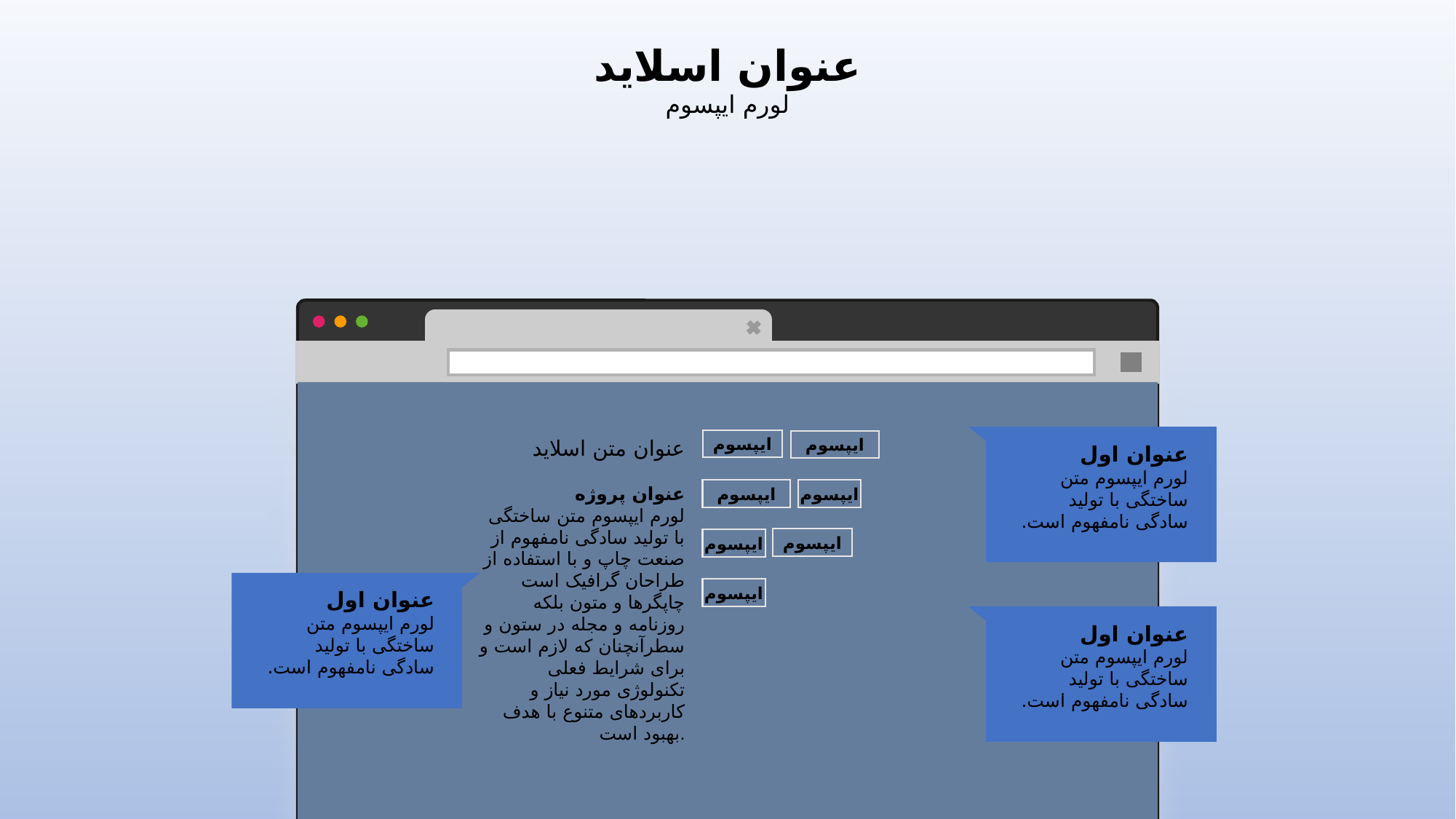

عنوان اسلاید
لورم ایپسوم

عنوان متن اسلاید

عنوان پروژه
لورم ایپسوم متن ساختگی با تولید سادگی نامفهوم از صنعت چاپ و با استفاده از طراحان گرافیک است چاپگرها و متون بلکه روزنامه و مجله در ستون و سطرآنچنان که لازم است و برای شرایط فعلی تکنولوژی مورد نیاز و کاربردهای متنوع با هدف بهبود است.

عنوان اول
لورم ایپسوم متن ساختگی با تولید سادگی نامفهوم است.
ایپسوم
ایپسوم
ایپسوم
ایپسوم
ایپسوم
ایپسوم
ایپسوم

عنوان اول
لورم ایپسوم متن ساختگی با تولید سادگی نامفهوم است.

عنوان اول
لورم ایپسوم متن ساختگی با تولید سادگی نامفهوم است.